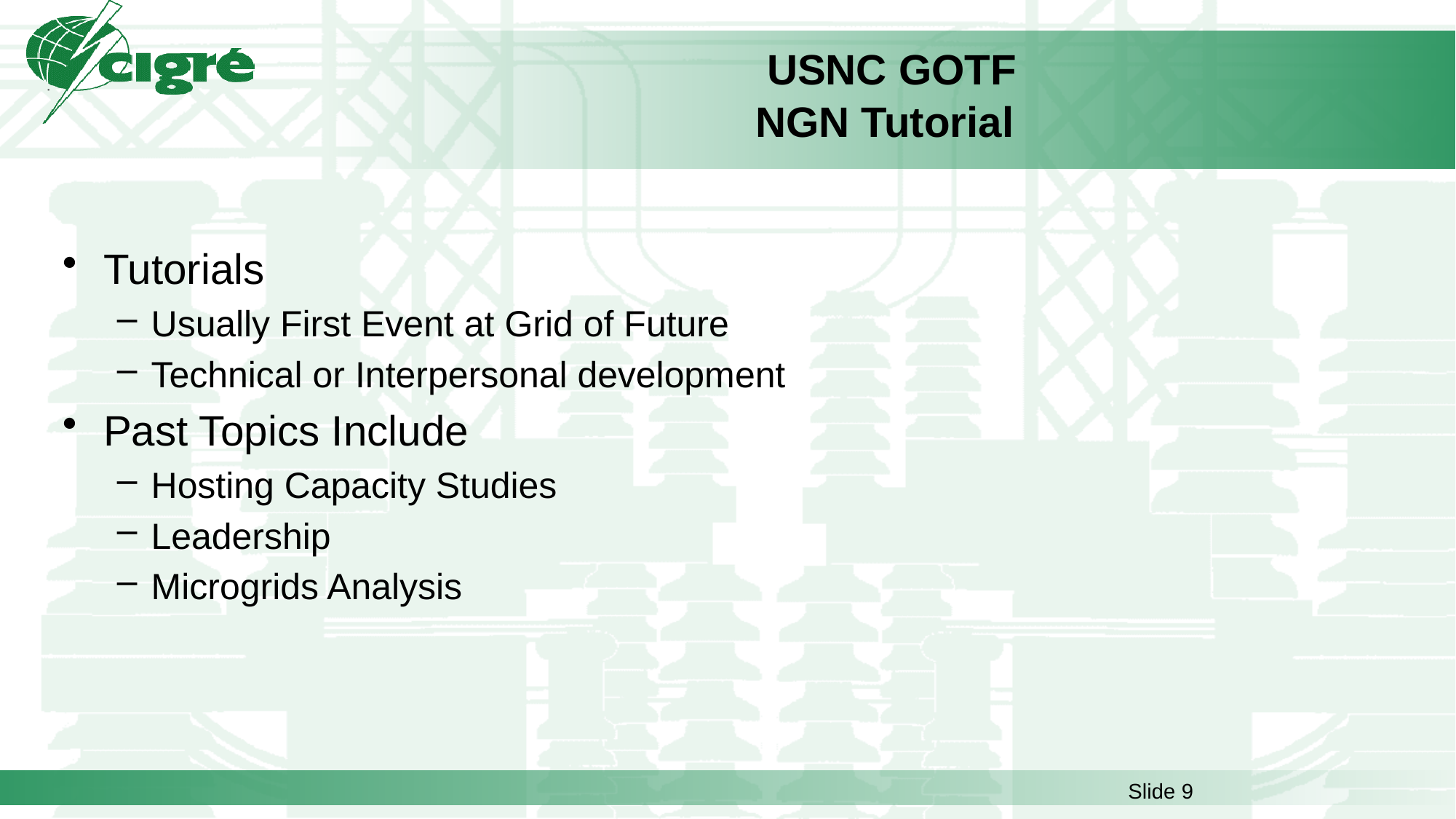

# USNC GOTF NGN Tutorial
Tutorials
Usually First Event at Grid of Future
Technical or Interpersonal development
Past Topics Include
Hosting Capacity Studies
Leadership
Microgrids Analysis

Slide 9